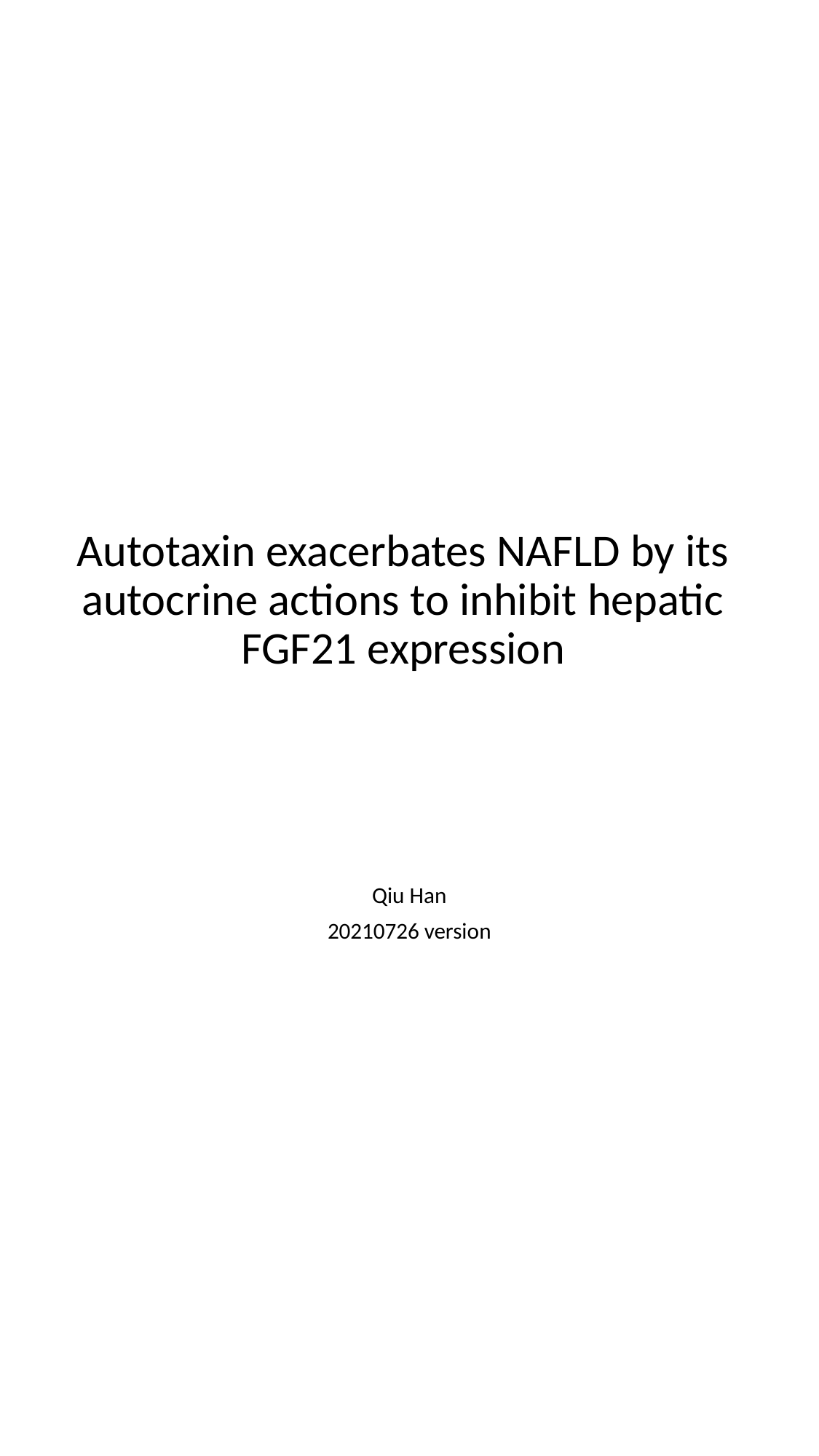

# Autotaxin exacerbates NAFLD by its autocrine actions to inhibit hepatic FGF21 expression
Qiu Han
20210726 version